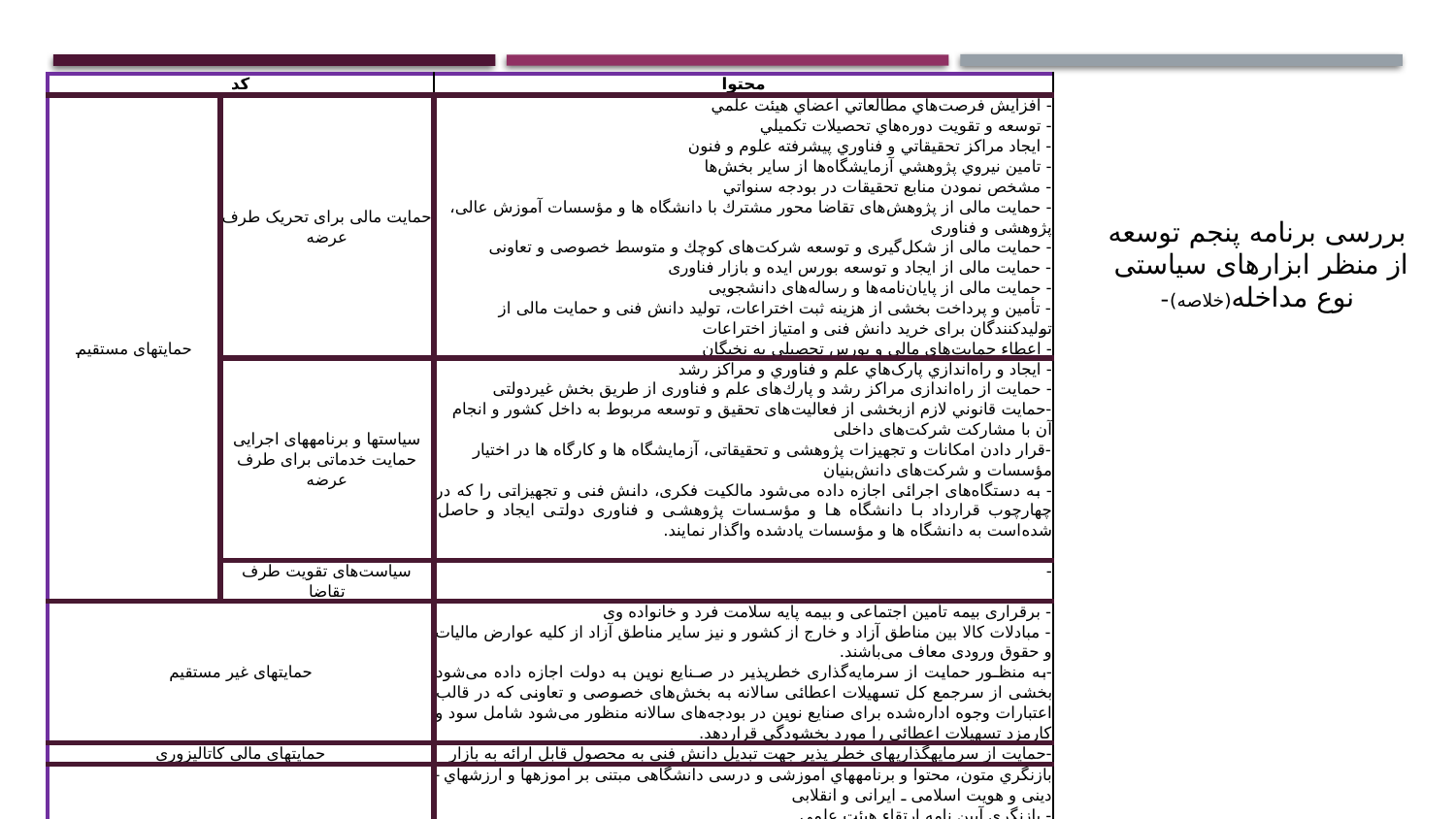

| کد |  | محتوا |
| --- | --- | --- |
| حمایت­های مستقیم | حمایت مالی برای تحریک طرف عرضه | - افزايش فرصت‌هاي مطالعاتي اعضاي هيئت علمي - توسعه و تقويت دوره‌هاي تحصيلات تکميلي - ايجاد مراکز تحقيقاتي و فناوري پيشرفته علوم و فنون - تامين نيروي پژوهشي آزمايشگاه‌ها از ساير بخش‌ها - مشخص نمودن منابع تحقيقات در بودجه سنواتي - حمایت مالی از پژوهش‌های تقاضا محور مشترك با دانشگاه ها و مؤسسات آموزش عالی، پژوهشی و فناوری - حمایت مالی از شكل‌گیری و توسعه شركت‌های كوچك و متوسط خصوصی و تعاونی - حمایت مالی از ایجاد و توسعه بورس ایده و بازار فناوری - حمایت مالی از پایان‌نامه‌ها و رساله‌های دانشجویی - تأمین و پرداخت بخشی از هزینه ثبت اختراعات، تولید دانش فنی و حمایت مالی از تولیدكنندگان برای خرید دانش فنی و امتیاز اختراعات - اعطاء حمایت‌های مالی و بورس تحصیلی به نخبگان |
|  | سیاست­ها و برنامه­های اجرایی حمایت خدماتی برای طرف عرضه | - ايجاد و راه‌اندازي پارک‌هاي علم و فناوري و مراکز رشد - حمایت از راه‌اندازی مراكز رشد و پارك‌های علم و فناوری از طریق بخش غیردولتی -حمايت قانوني لازم ازبخشی از فعالیت‌های تحقیق و توسعه مربوط به داخل كشور و انجام آن با مشاركت شركت‌های داخلی -قرار دادن امكانات و تجهیزات پژوهشی و تحقیقاتی، آزمایشگاه ها و كارگاه ها در اختیار مؤسسات و شركت‌های دانش‌بنیان - به دستگاه‌های اجرائی اجازه داده می‌شود مالكیت فكری، دانش فنی و تجهیزاتی را كه در چهارچوب قرارداد با دانشگاه ها و مؤسسات پژوهشی و فناوری دولتی ایجاد و حاصل شده‌است به دانشگاه ها و مؤسسات یادشده واگذار نمایند. |
|  | سیاست‌های تقویت طرف تقاضا | - |
| حمایت­های غیر مستقیم |  | - برقراری بیمه تأمین اجتماعی و بیمه پایه سلامت فرد و خانواده وی - مبادلات كالا بین مناطق آزاد و خارج از كشور و نیز سایر مناطق آزاد از كلیه عوارض مالیات و حقوق ورودی معاف می‌باشند. -به منظـور حمایت از سرمایه‌گذاری خطرپذیر در صـنایع نوین به دولت اجازه داده می‌شود بخشی از سرجمع كل تسهیلات اعطائی سالانه به بخش‌های خصوصی و تعاونی كه در قالب اعتبارات وجوه اداره‌شده برای صنایع نوین در بودجه‌های سالانه منظور می‌شود شامل سود و كارمزد تسهیلات اعطائی را مورد بخشودگی قراردهد. |
| حمایت­های مالی کاتالیزوری |  | -حمایت از سرمایه­گذاری­های خطر پذیر جهت تبدیل دانش فنی به محصول قابل ارائه به بازار |
| سیاست‌های اصلاح شرایط کلان |  | - بازنگري متون، محتوا و برنامه­هاي آموزشی و درسی دانشگاهی مبتنی بر آموزه­ها و ارزشهاي دینی و هویت اسلامی ـ ایرانی و انقلابی - بازنگري آيين نامه ارتقاء هيئت علمي - تسهيل ارتباط دانشگاه‌ها با صنعت - اصلاح هرم هیأت علمی تمام‌وقت دانشگاه ها و مؤسسات آموزش عالی - ارتقاء منزلت اجتماعي نخبگان از طريق فرهنگ‌سازي - تسهیل در ارتقاء تحصیلی نخبگان و ورود به رشته‌های تحصیلی مورد علاقه |
بررسی برنامه پنجم توسعه
 از منظر ابزارهای سیاستی
-نوع مداخله(خلاصه)